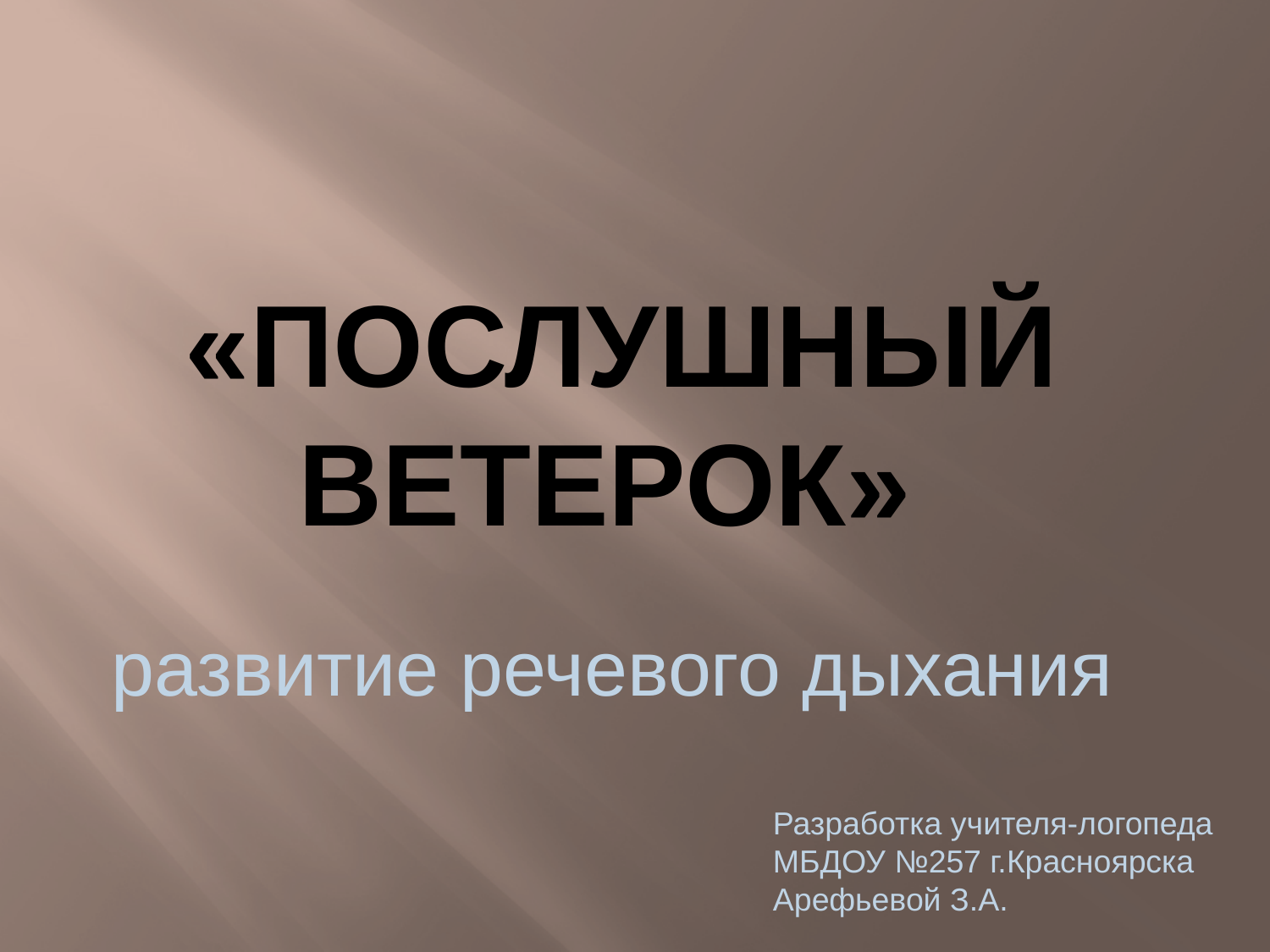

# «Послушный ветерок»
развитие речевого дыхания

Разработка учителя-логопеда
МБДОУ №257 г.Красноярска
Арефьевой З.А.